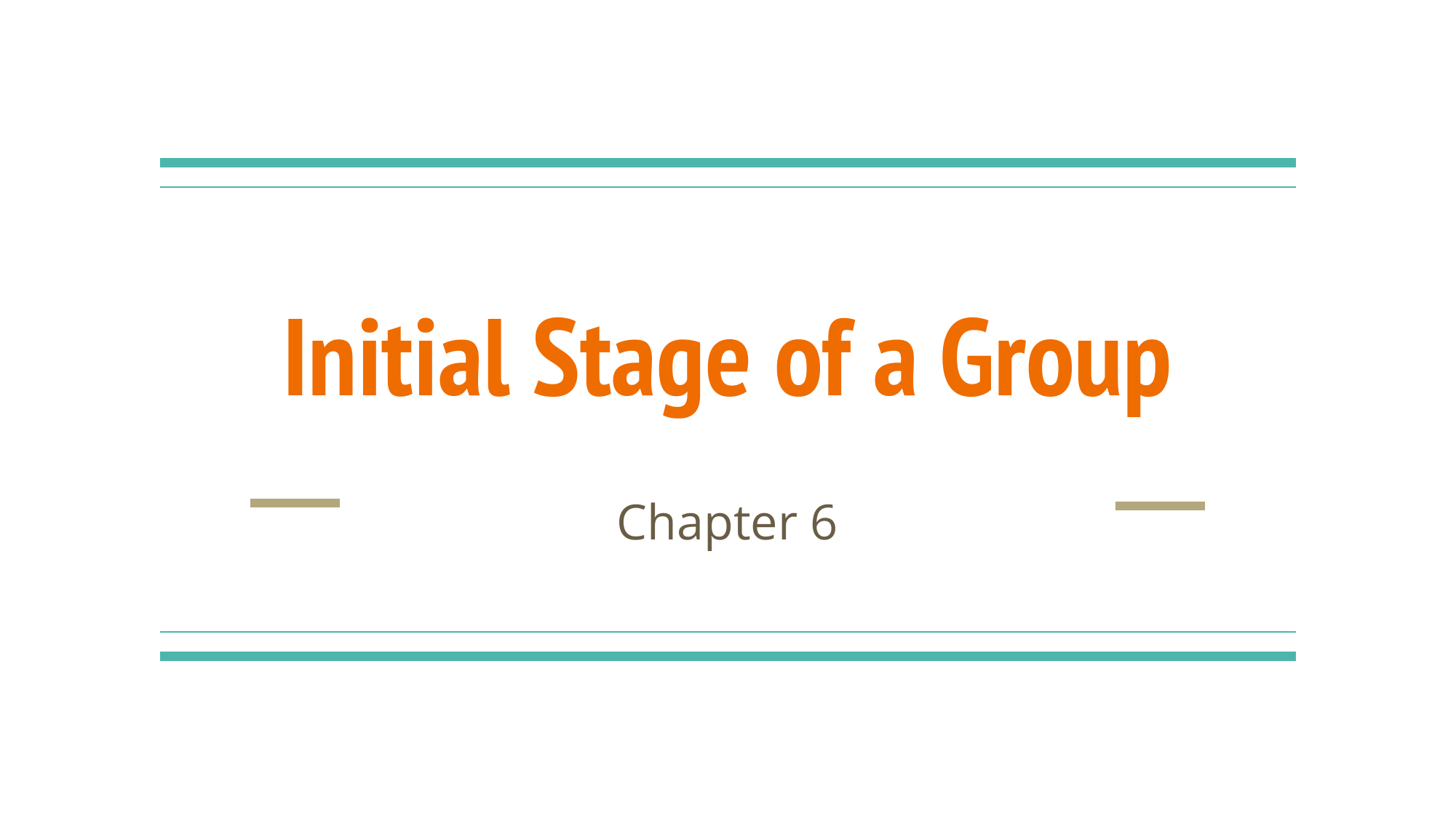

# Initial Stage of a Group
Chapter 6